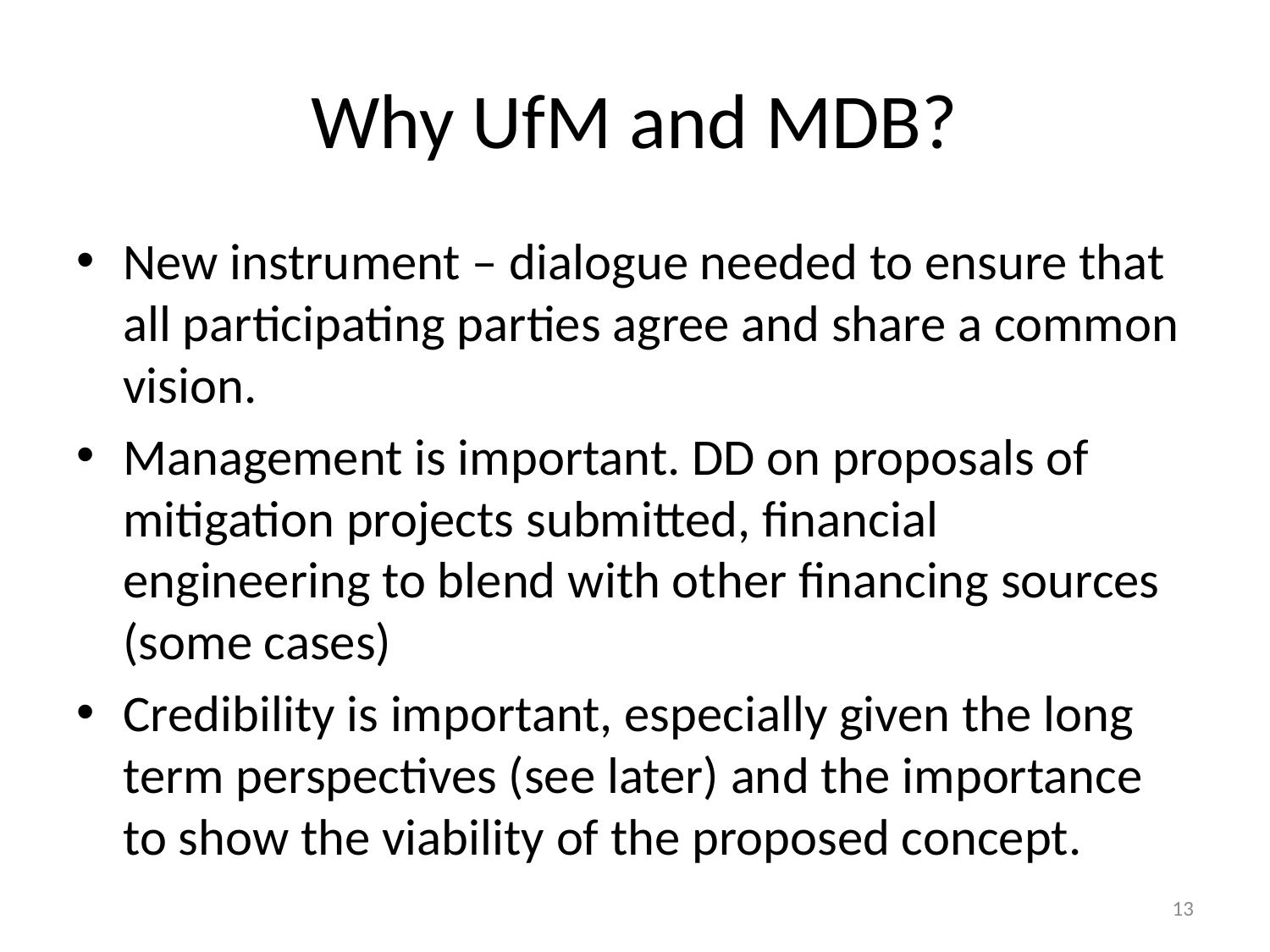

# Why UfM and MDB?
New instrument – dialogue needed to ensure that all participating parties agree and share a common vision.
Management is important. DD on proposals of mitigation projects submitted, financial engineering to blend with other financing sources (some cases)
Credibility is important, especially given the long term perspectives (see later) and the importance to show the viability of the proposed concept.
13